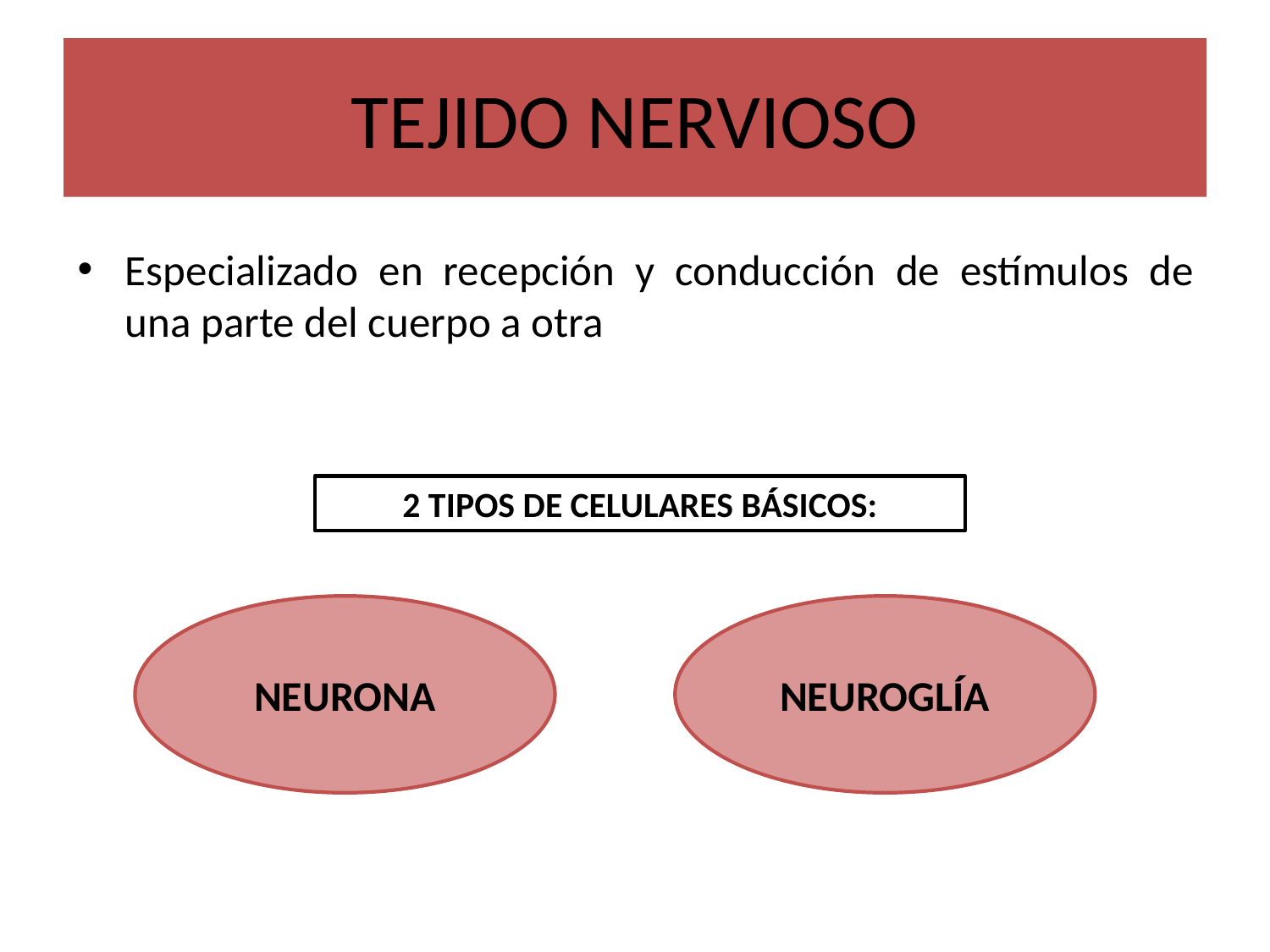

# TEJIDO NERVIOSO

Especializado en recepción y conducción de estímulos de una parte del cuerpo a otra

2 TIPOS DE CELULARES BÁSICOS:
NEURONA
NEUROGLÍA